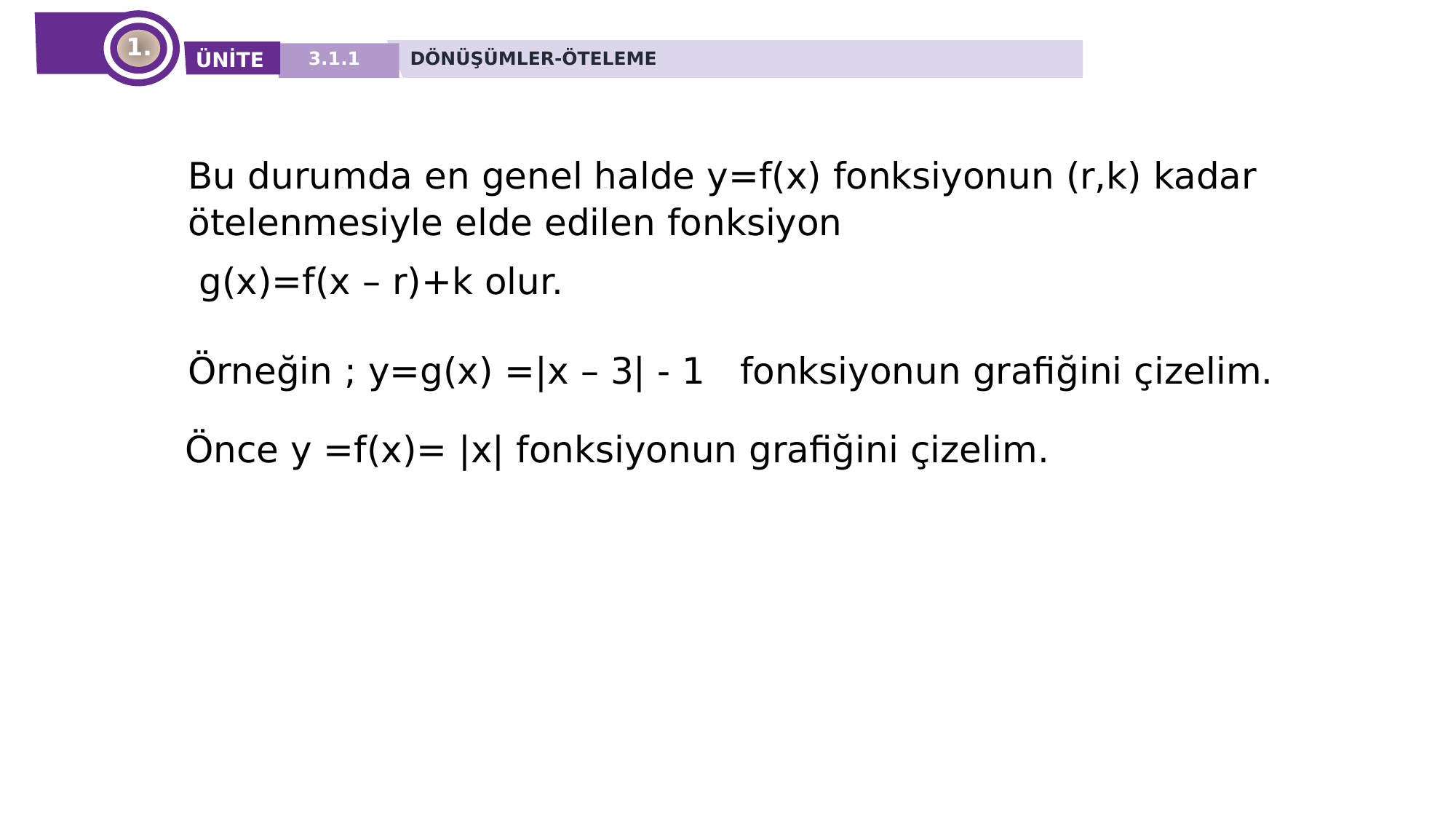

1.

DÖNÜŞÜMLER-ÖTELEME
ÜNİTE

3.1.1

Bu durumda en genel halde y=f(x) fonksiyonun (r,k) kadar ötelenmesiyle elde edilen fonksiyon
g(x)=f(x – r)+k olur.
Örneğin ; y=g(x) =|x – 3| - 1   fonksiyonun grafiğini çizelim.
Önce y =f(x)= |x| fonksiyonun grafiğini çizelim.